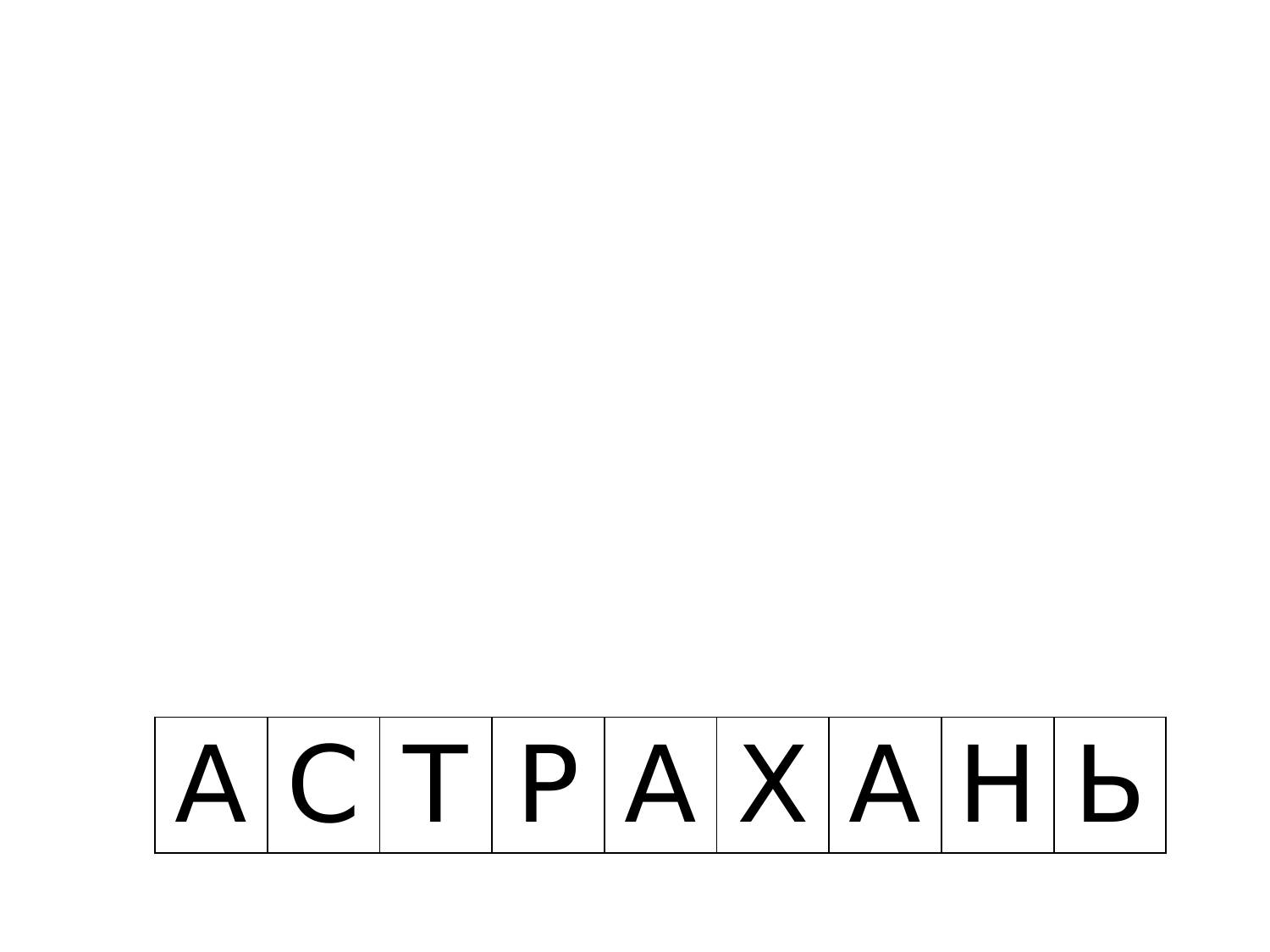

| А | С | Т | Р | А | Х | А | Н | Ь |
| --- | --- | --- | --- | --- | --- | --- | --- | --- |